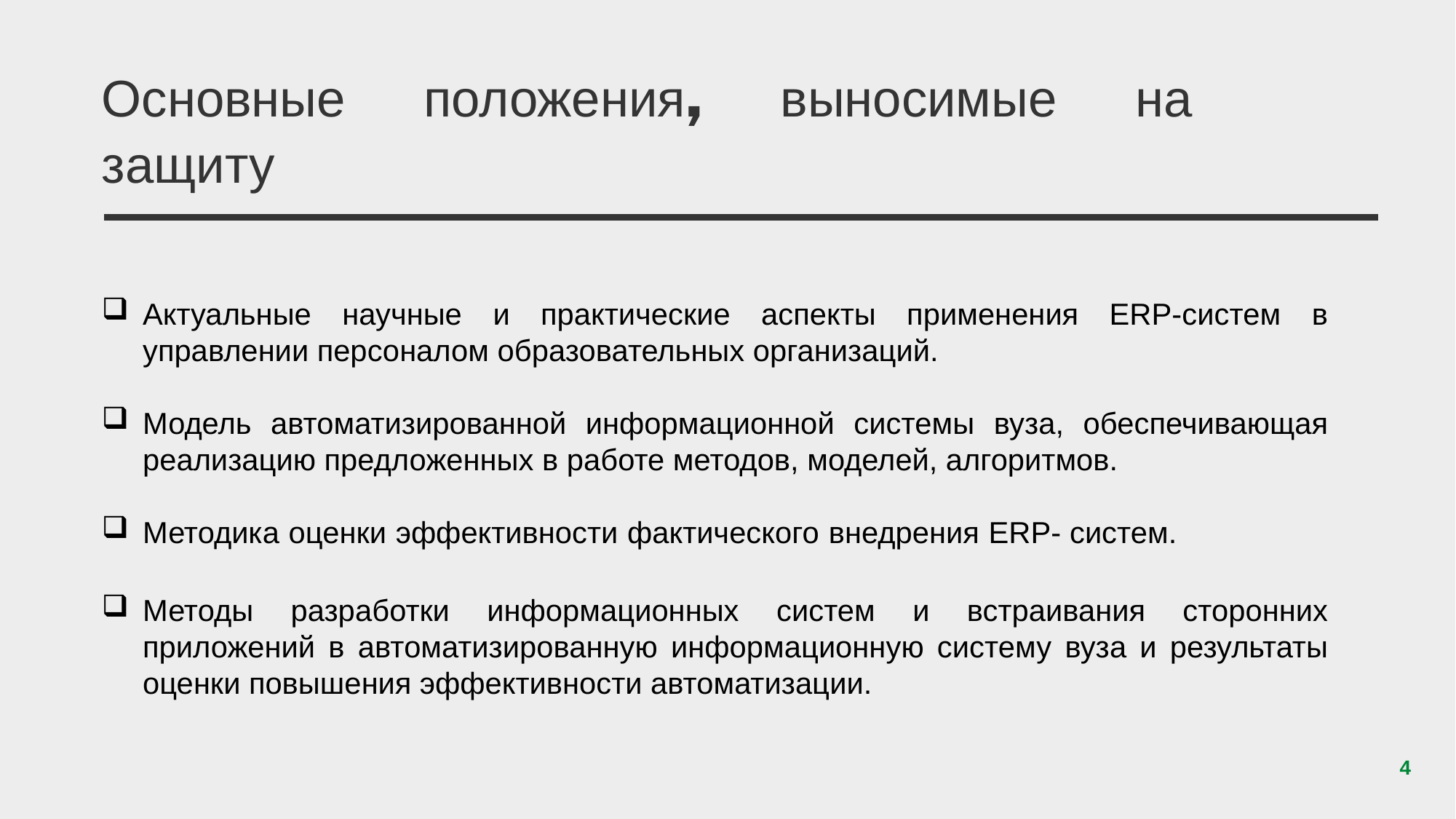

Основные положения, выносимые на защиту
Актуальные научные и практические аспекты применения ERP-систем в управлении персоналом образовательных организаций.

Модель автоматизированной информационной системы вуза, обеспечивающая реализацию предложенных в работе методов, моделей, алгоритмов.

Методика оценки эффективности фактического внедрения ERP- систем.

Методы разработки информационных систем и встраивания сторонних приложений в автоматизированную информационную систему вуза и результаты оценки повышения эффективности автоматизации.

4